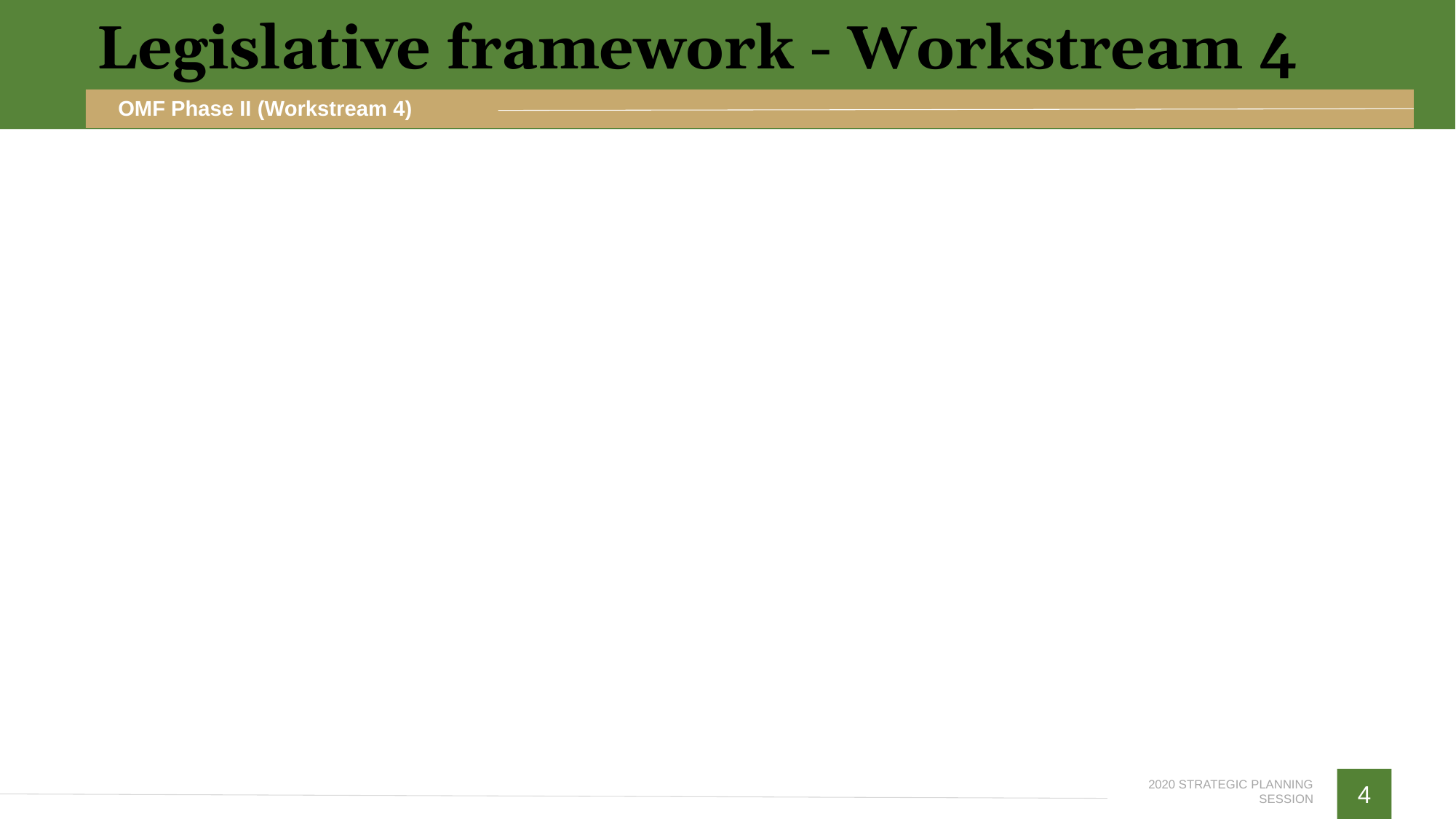

Legislative framework - Workstream 4

OMF Phase II (Workstream 4)